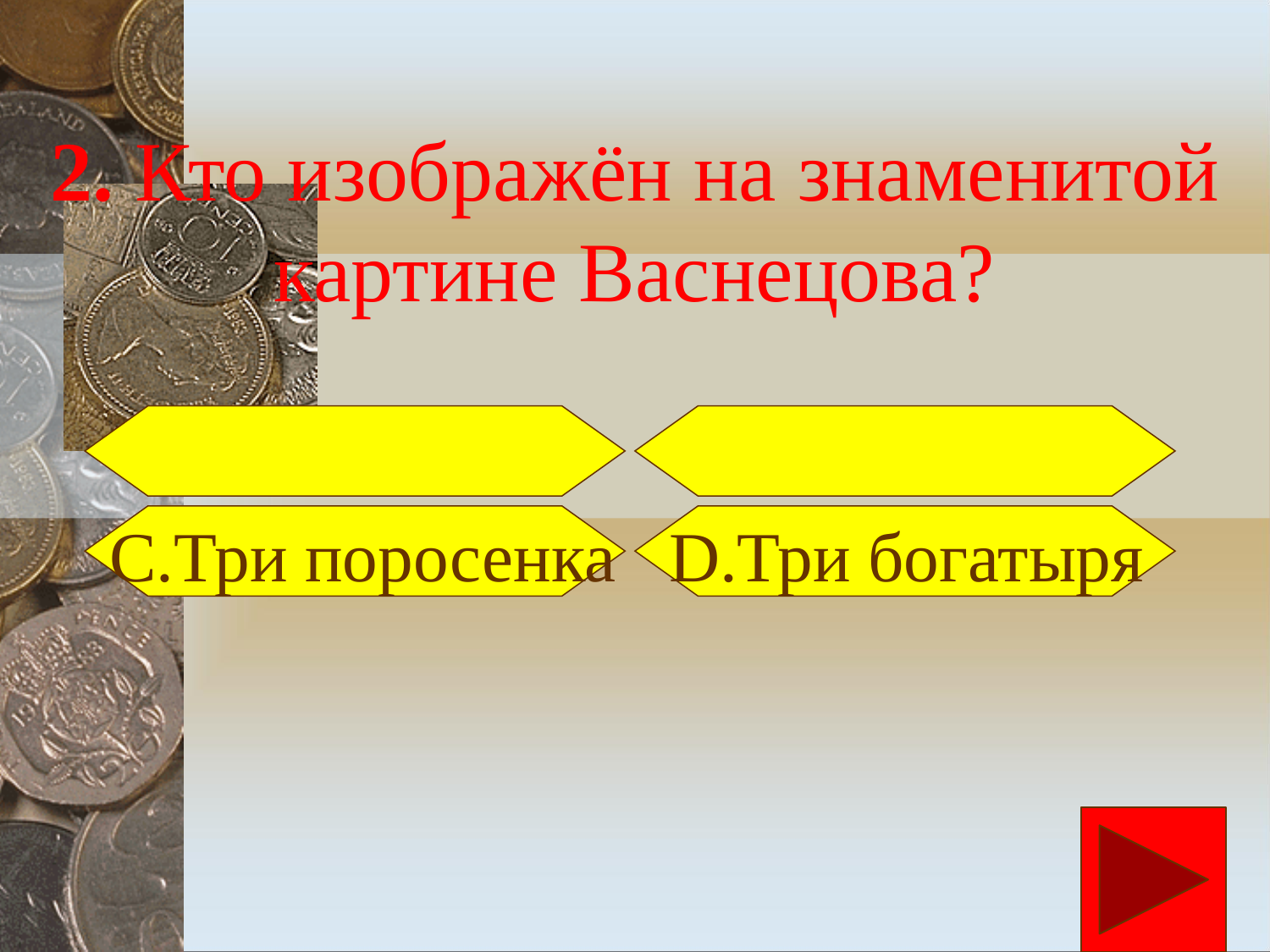

# 2. Кто изображён на знаменитой картине Васнецова?

 С.Три поросенка   D.Три богатыря